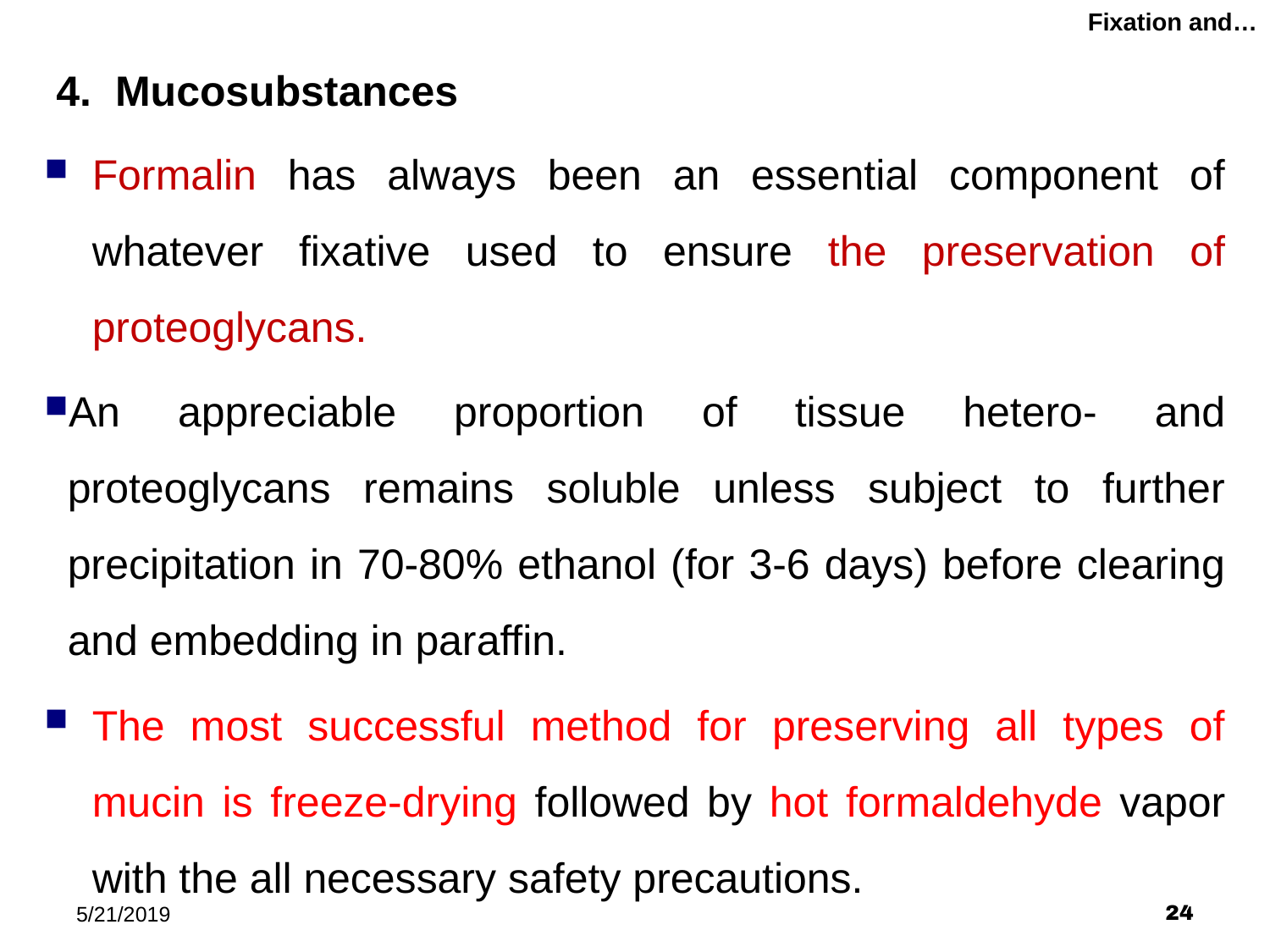

# Fixation and…
 4.  Mucosubstances
Formalin has always been an essential component of whatever fixative used to ensure the preservation of proteoglycans.
An appreciable proportion of tissue hetero- and proteoglycans remains soluble unless subject to further precipitation in 70-80% ethanol (for 3-6 days) before clearing and embedding in paraffin.
The most successful method for preserving all types of mucin is freeze-drying followed by hot formaldehyde vapor with the all necessary safety precautions.
5/21/2019
24